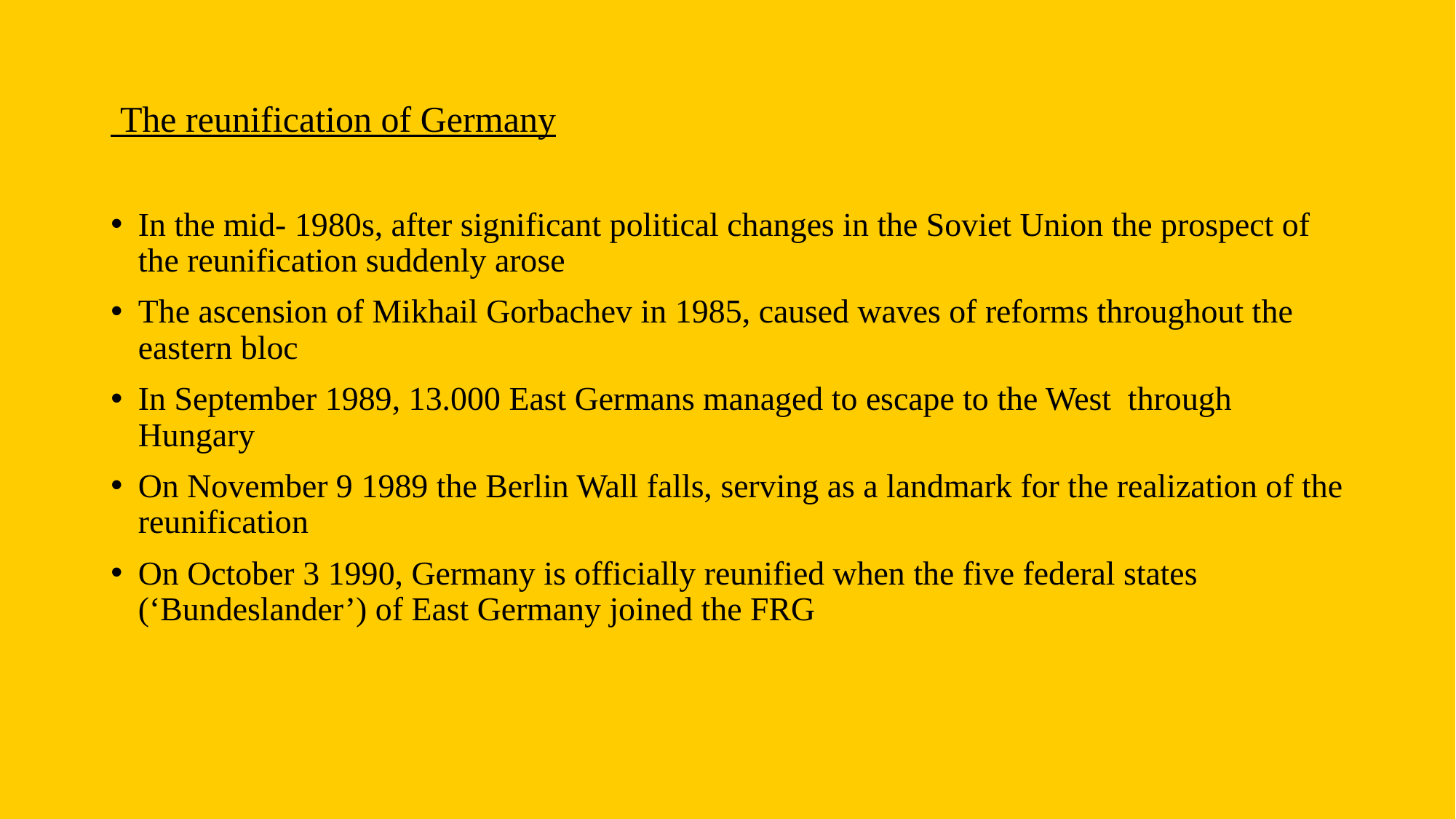

# The reunification of Germany
In the mid- 1980s, after significant political changes in the Soviet Union the prospect of the reunification suddenly arose
The ascension of Mikhail Gorbachev in 1985, caused waves of reforms throughout the eastern bloc
In September 1989, 13.000 East Germans managed to escape to the West  through Hungary
On November 9 1989 the Berlin Wall falls, serving as a landmark for the realization of the reunification
On October 3 1990, Germany is officially reunified when the five federal states (‘Bundeslander’) of East Germany joined the FRG